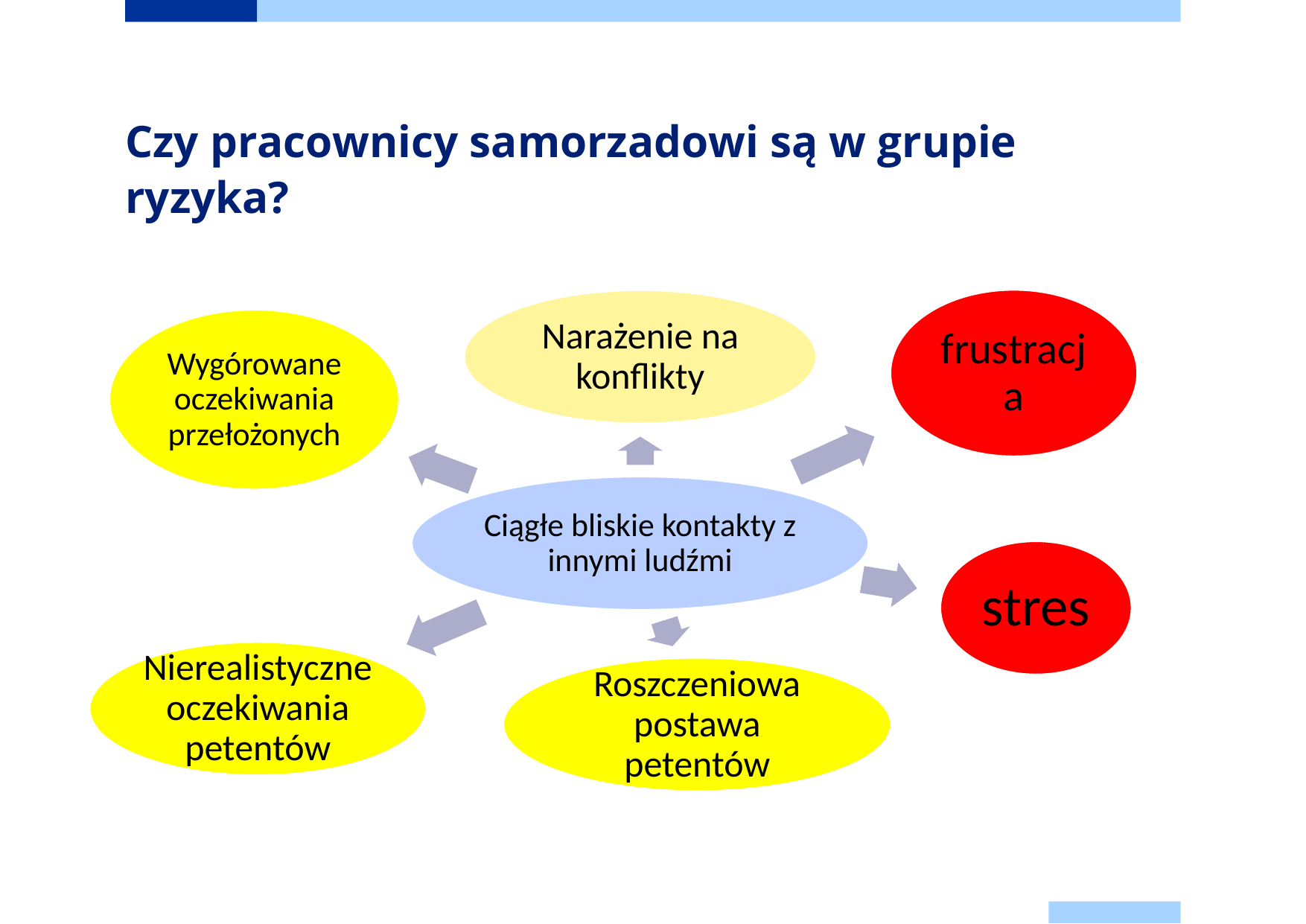

# Czy pracownicy samorzadowi są w grupie ryzyka?
Ciągłe bliskie kontakty z innymi ludźmi

Narażenie na konflikty

frustracja

Roszczeniowa postawa petentów

stres

Nierealistyczne oczekiwania petentów

Wygórowane oczekiwania przełożonych